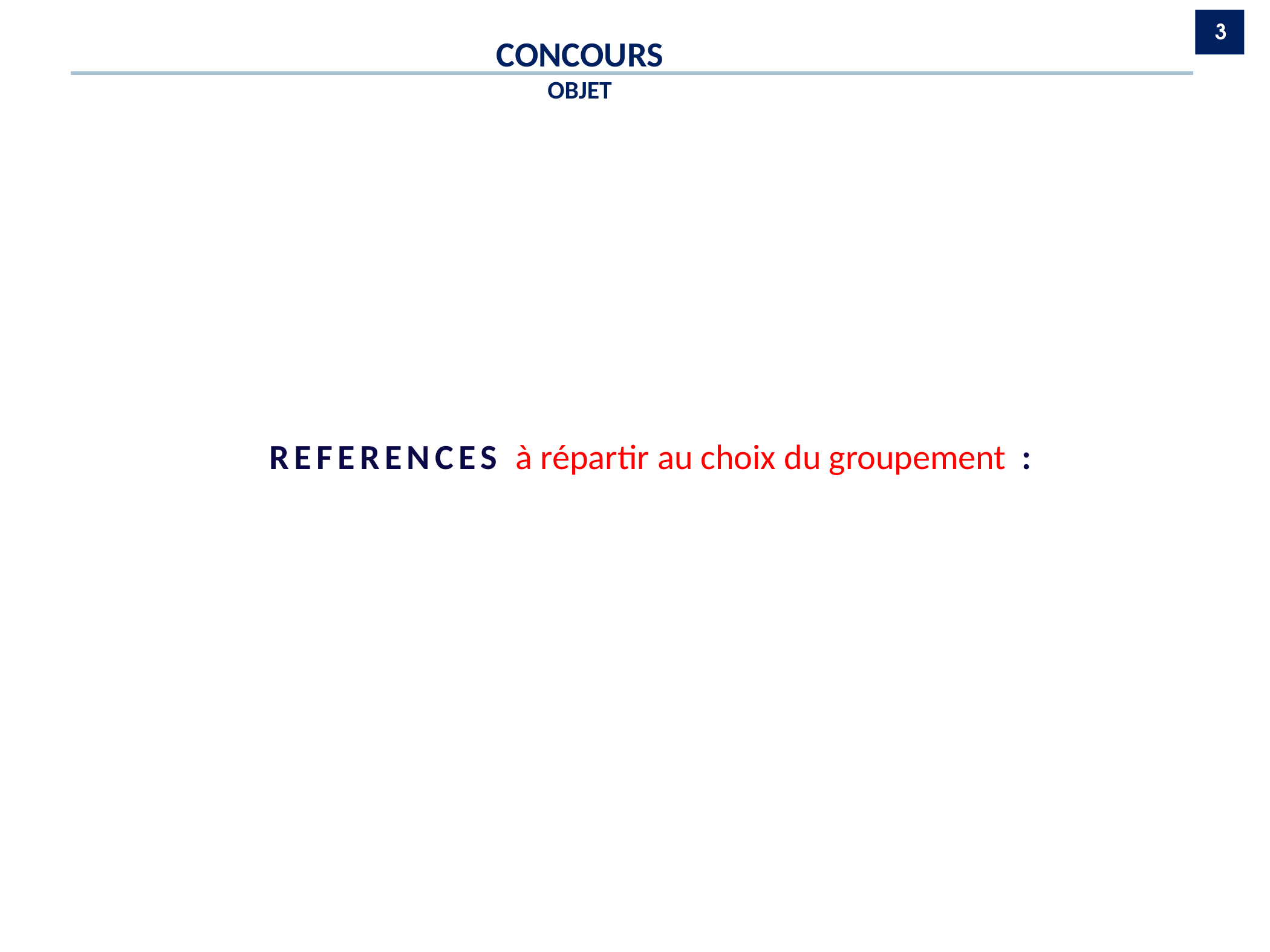

3

CONCOURS
OBJET
REFERENCES à répartir au choix du groupement  :